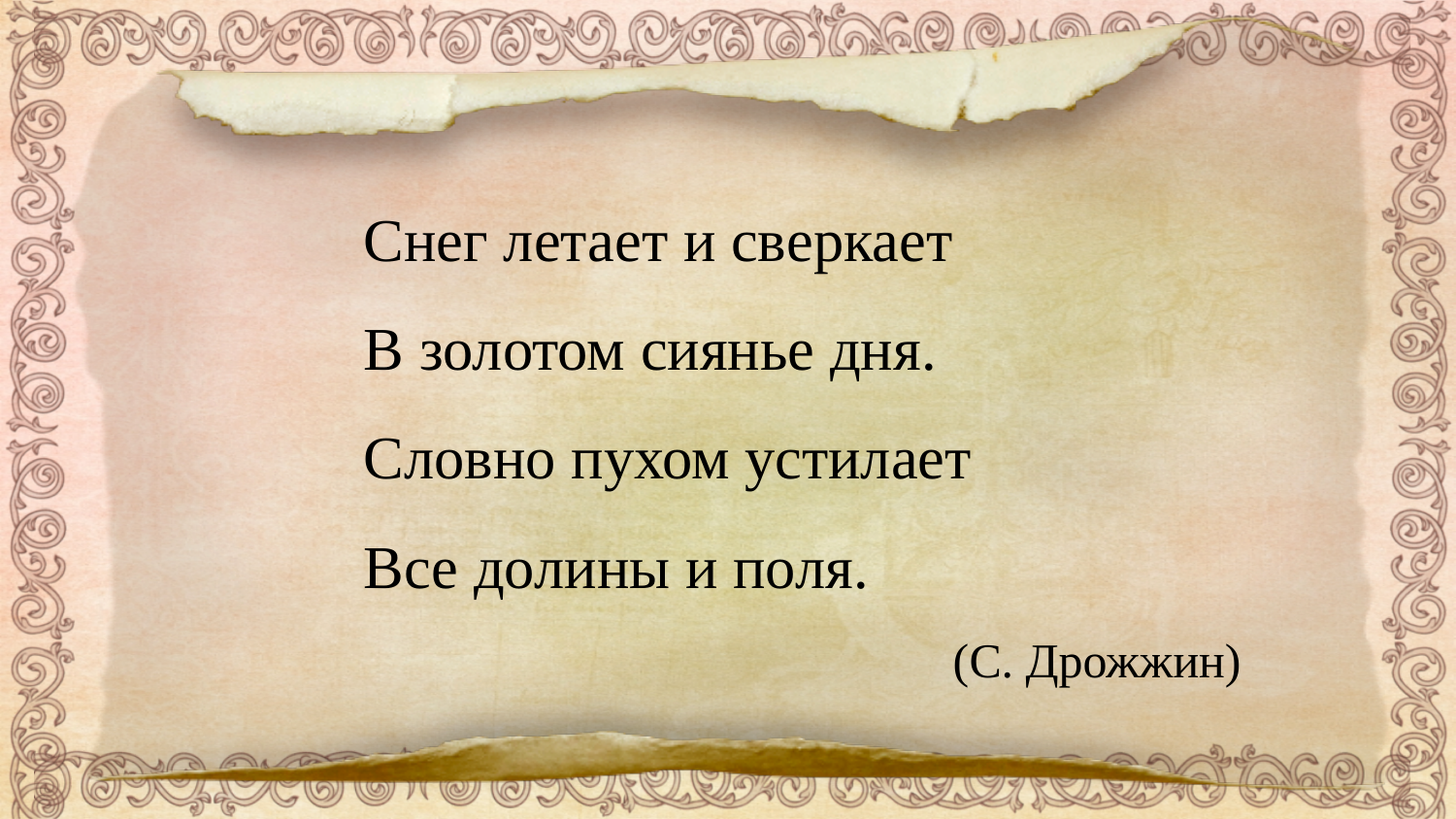

Снег летает и сверкает
В золотом сиянье дня.
Словно пухом устилает
Все долины и поля.
(С. Дрожжин)